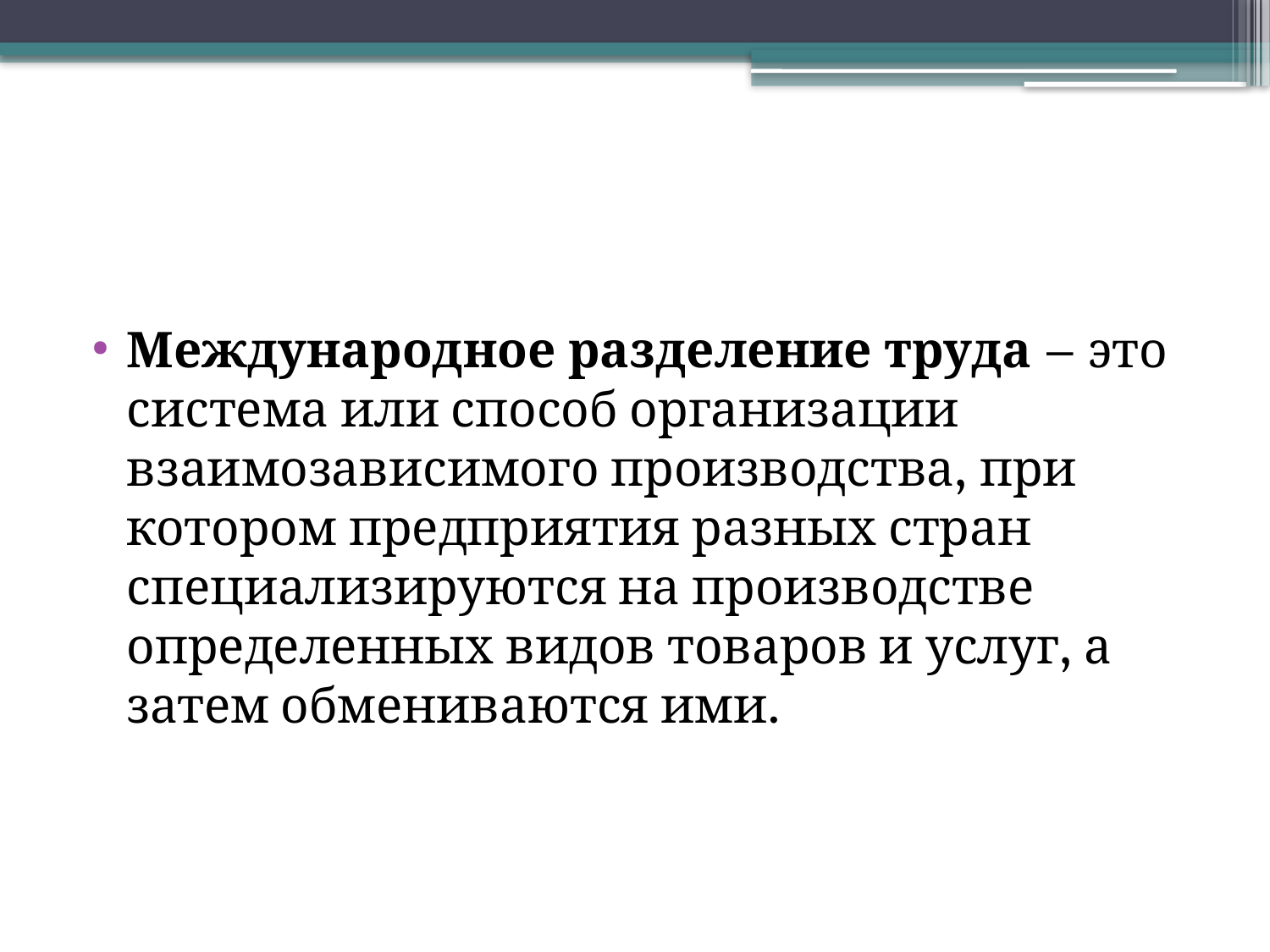

#
Международное разделение труда – это система или способ организации взаимозависимого производства, при котором предприятия разных стран специализируются на производстве определенных видов товаров и услуг, а затем обмениваются ими.